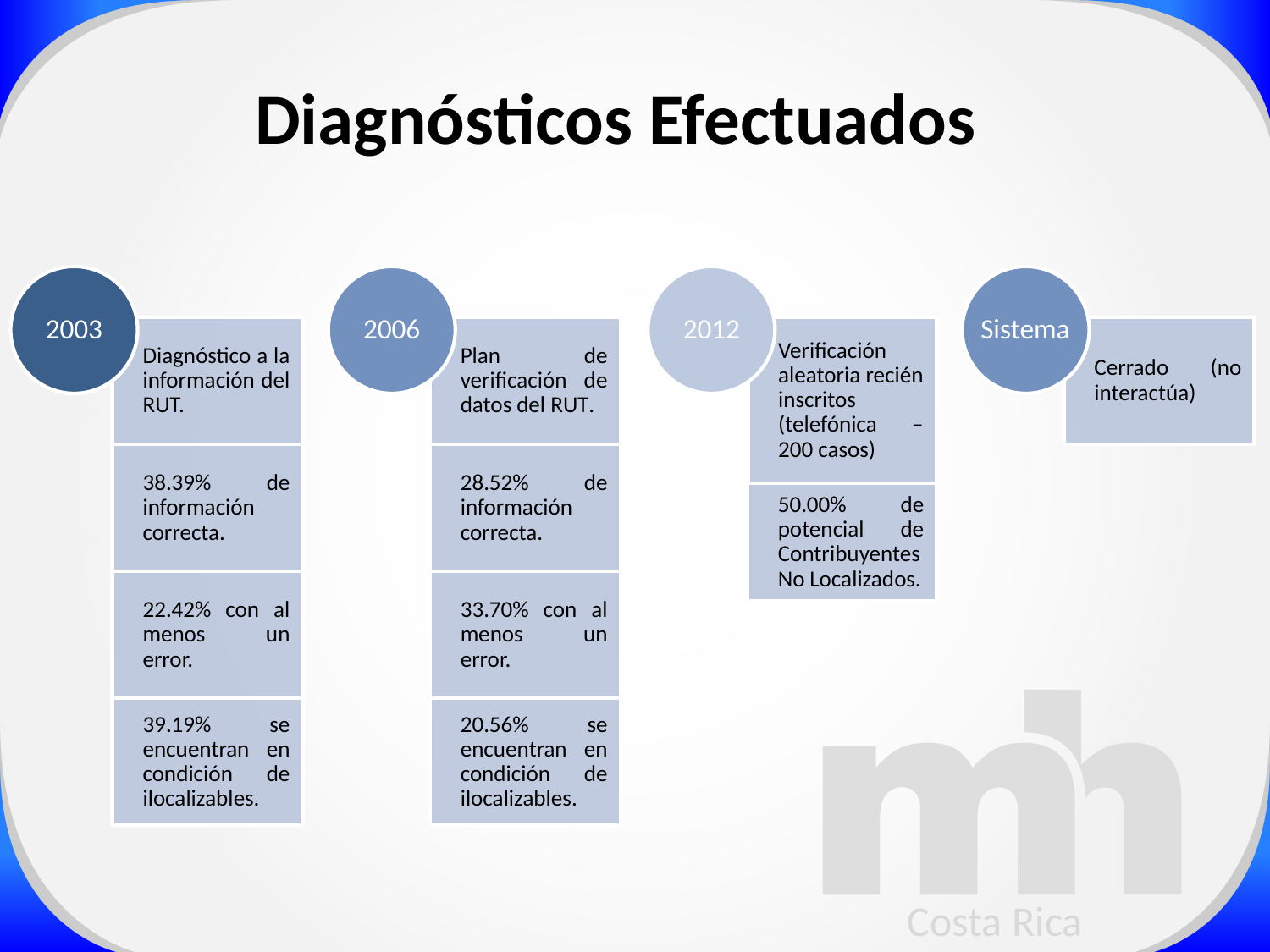

Diagnósticos Efectuados
Diagnóstico a la información del RUT.
38.39% de información correcta.
22.42% con al menos un error.
39.19% se encuentran en condición de ilocalizables.
2003
Plan de verificación de datos del RUT.
28.52% de información correcta.
33.70% con al menos un error.
20.56% se encuentran en condición de ilocalizables.
2006
Verificación aleatoria recién inscritos (telefónica – 200 casos)
50.00% de potencial de Contribuyentes No Localizados.
2012
Cerrado (no interactúa)
Sistema
Costa Rica